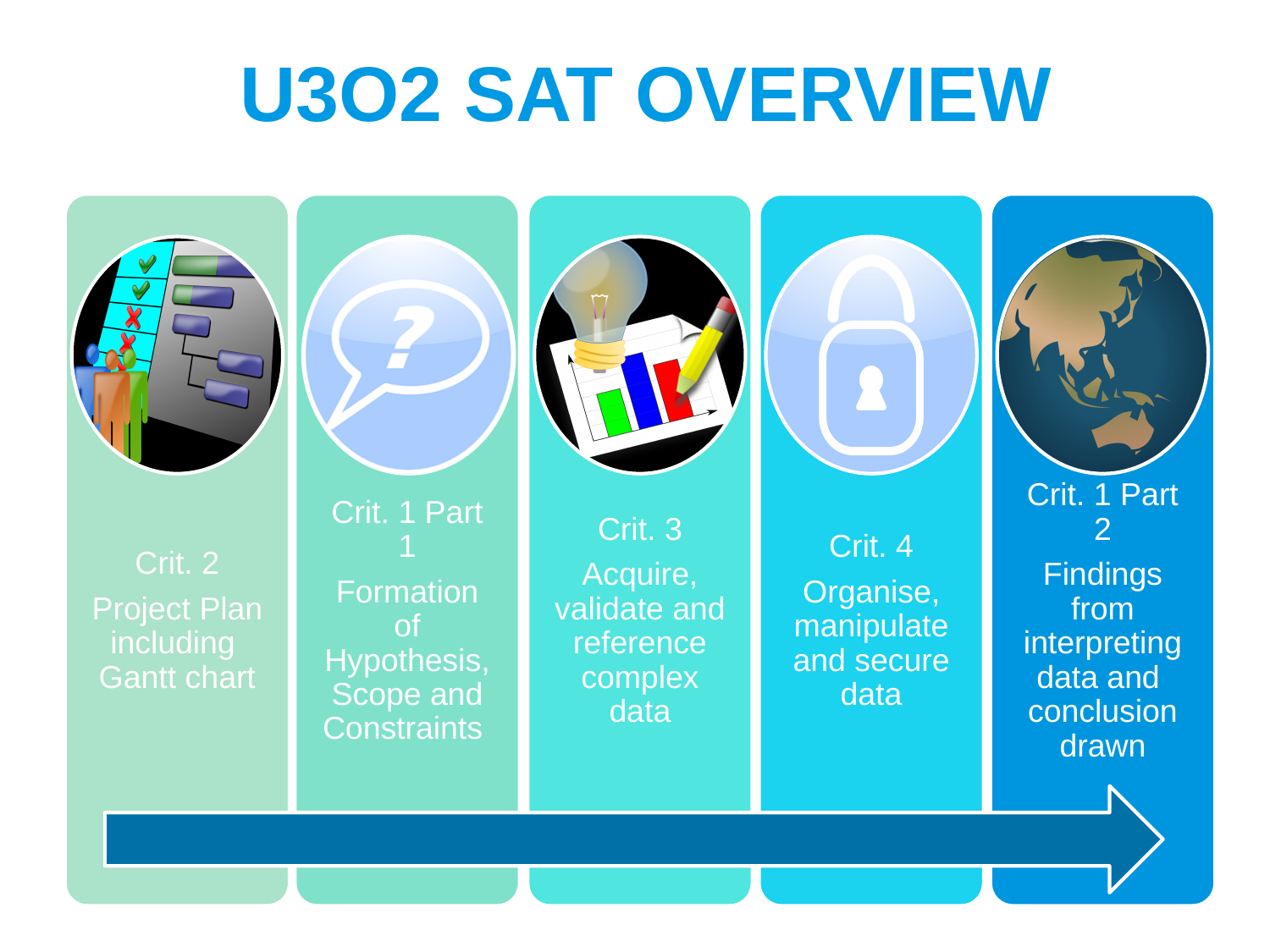

# U3O2 SAT OVERVIEW
Crit. 2
Project Plan including  Gantt chart
Crit. 1 Part 1
Formation of Hypothesis, Scope and Constraints
Crit. 3
Acquire, validate and reference complex data
Crit. 4
Organise, manipulate and secure data
Crit. 1 Part 2
Findings from interpreting data and  conclusion drawn